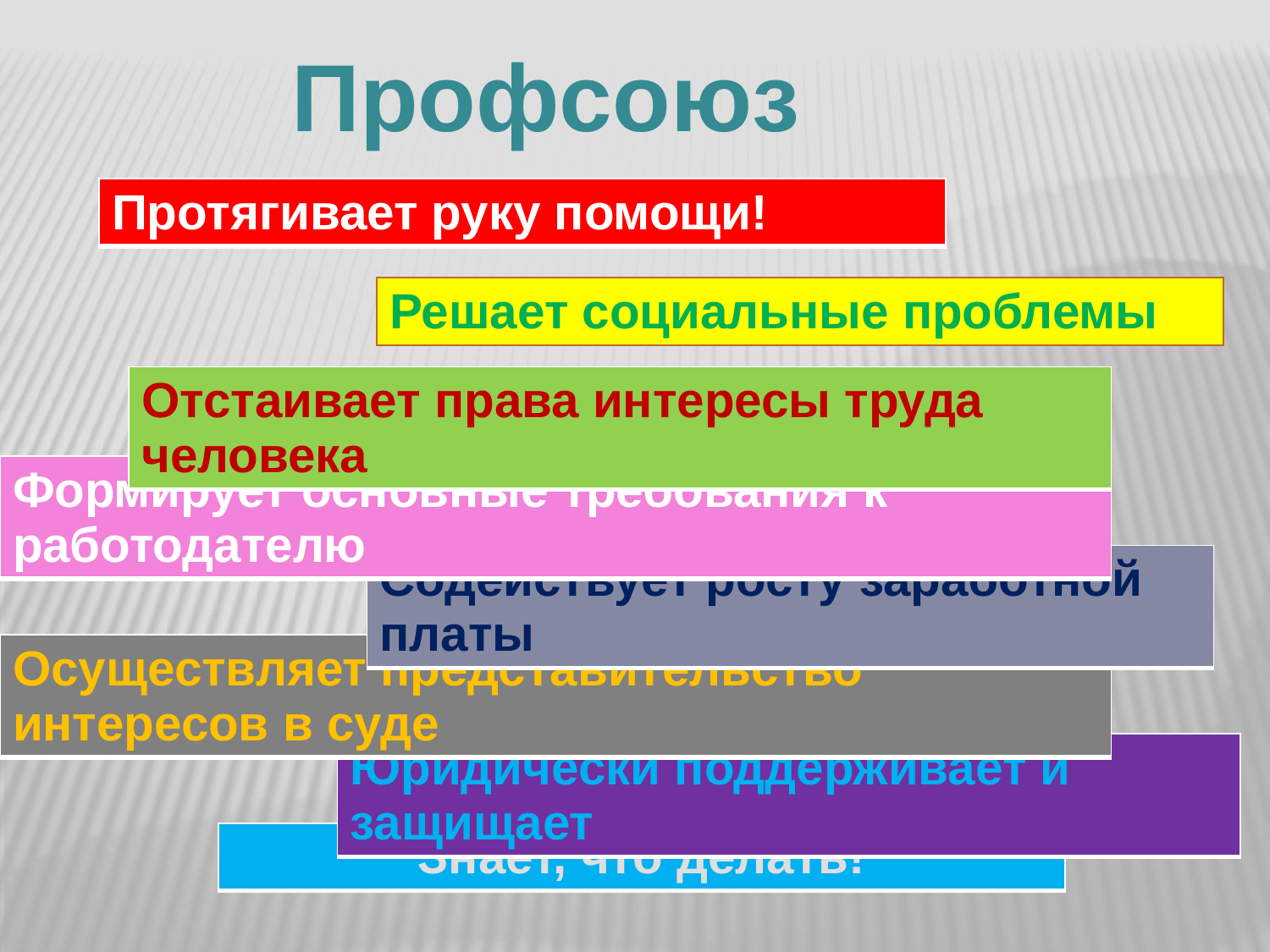

Профсоюз
| Протягивает руку помощи! |
| --- |
| Решает социальные проблемы |
| --- |
| Отстаивает права интересы труда человека |
| --- |
| Формирует основные требования к работодателю |
| --- |
| Содействует росту заработной платы |
| --- |
| Осуществляет представительство интересов в суде |
| --- |
| Юридически поддерживает и защищает |
| --- |
| Знает, что делать! |
| --- |